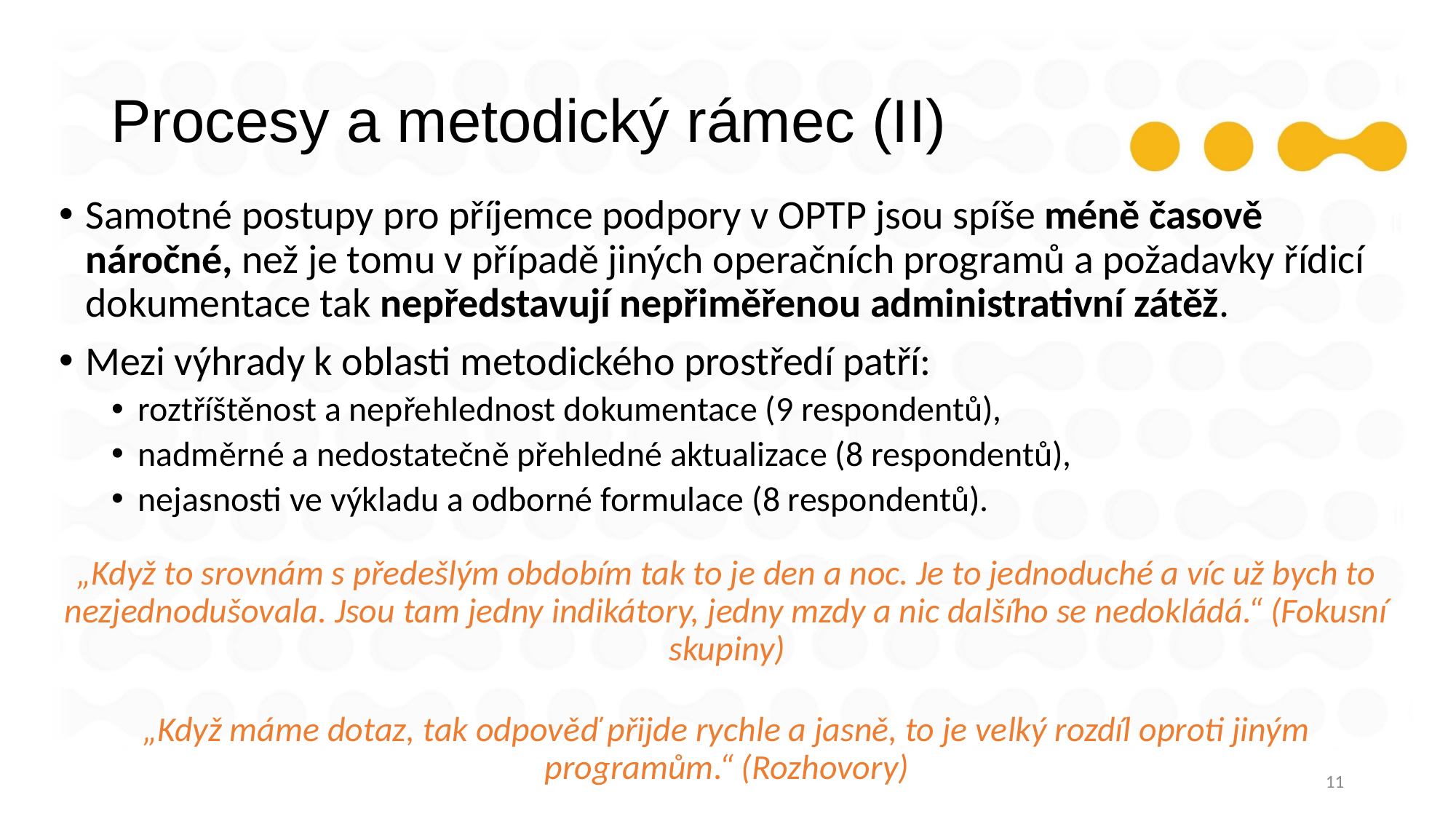

# Procesy a metodický rámec (II)
Samotné postupy pro příjemce podpory v OPTP jsou spíše méně časově náročné, než je tomu v případě jiných operačních programů a požadavky řídicí dokumentace tak nepředstavují nepřiměřenou administrativní zátěž.
Mezi výhrady k oblasti metodického prostředí patří:
roztříštěnost a nepřehlednost dokumentace (9 respondentů),
nadměrné a nedostatečně přehledné aktualizace (8 respondentů),
nejasnosti ve výkladu a odborné formulace (8 respondentů).

„Když to srovnám s předešlým obdobím tak to je den a noc. Je to jednoduché a víc už bych to nezjednodušovala. Jsou tam jedny indikátory, jedny mzdy a nic dalšího se nedokládá.“ (Fokusní skupiny)

„Když máme dotaz, tak odpověď přijde rychle a jasně, to je velký rozdíl oproti jiným programům.“ (Rozhovory)
11